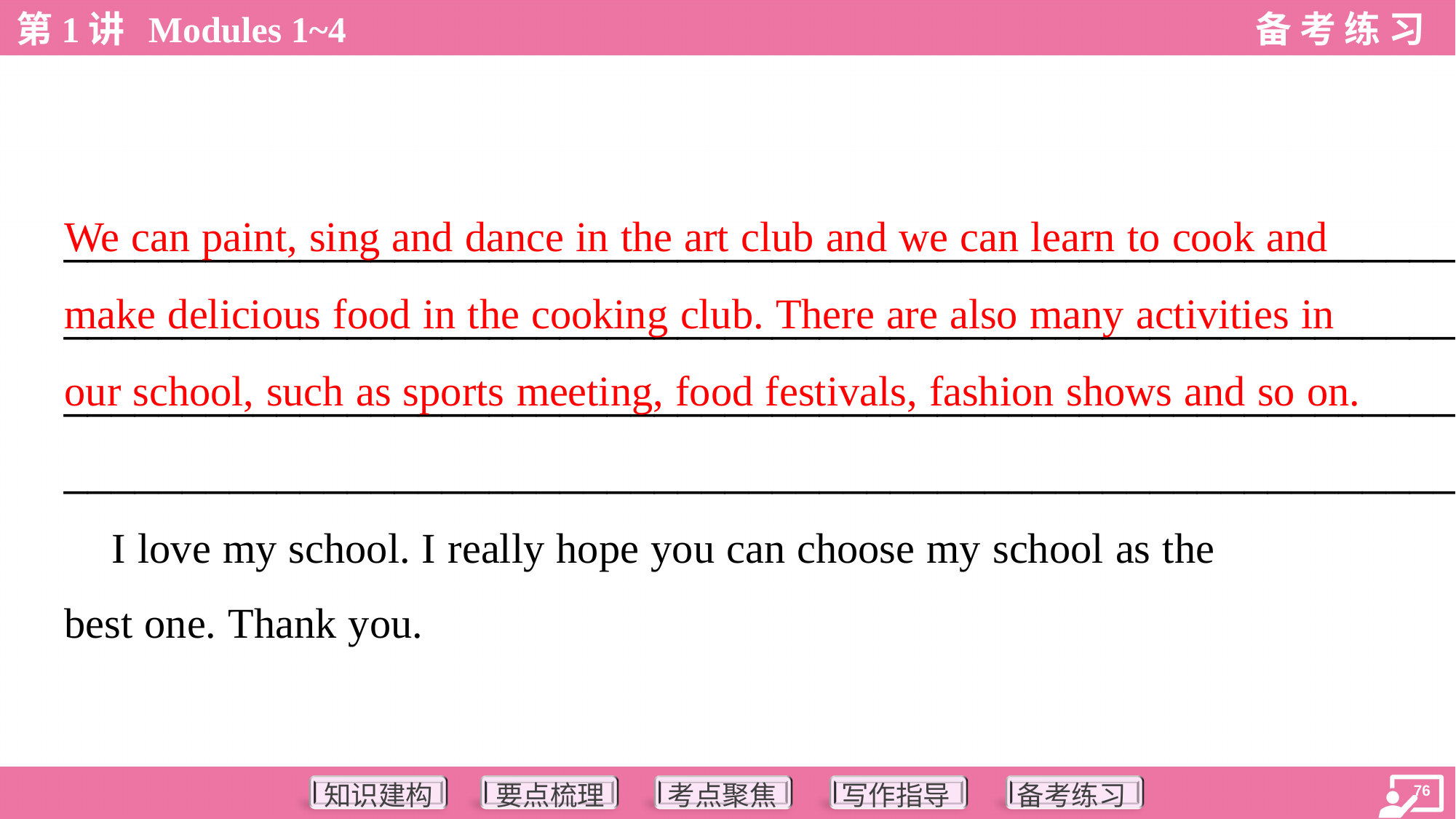

We can paint, sing and dance in the art club and we can learn to cook and make delicious food in the cooking club. There are also many activities in our school, such as sports meeting, food festivals, fashion shows and so on.
______________________________________________________________
______________________________________________________________
______________________________________________________________
______________________________________________________________
    I love my school. I really hope you can choose my school as the
best one. Thank you.